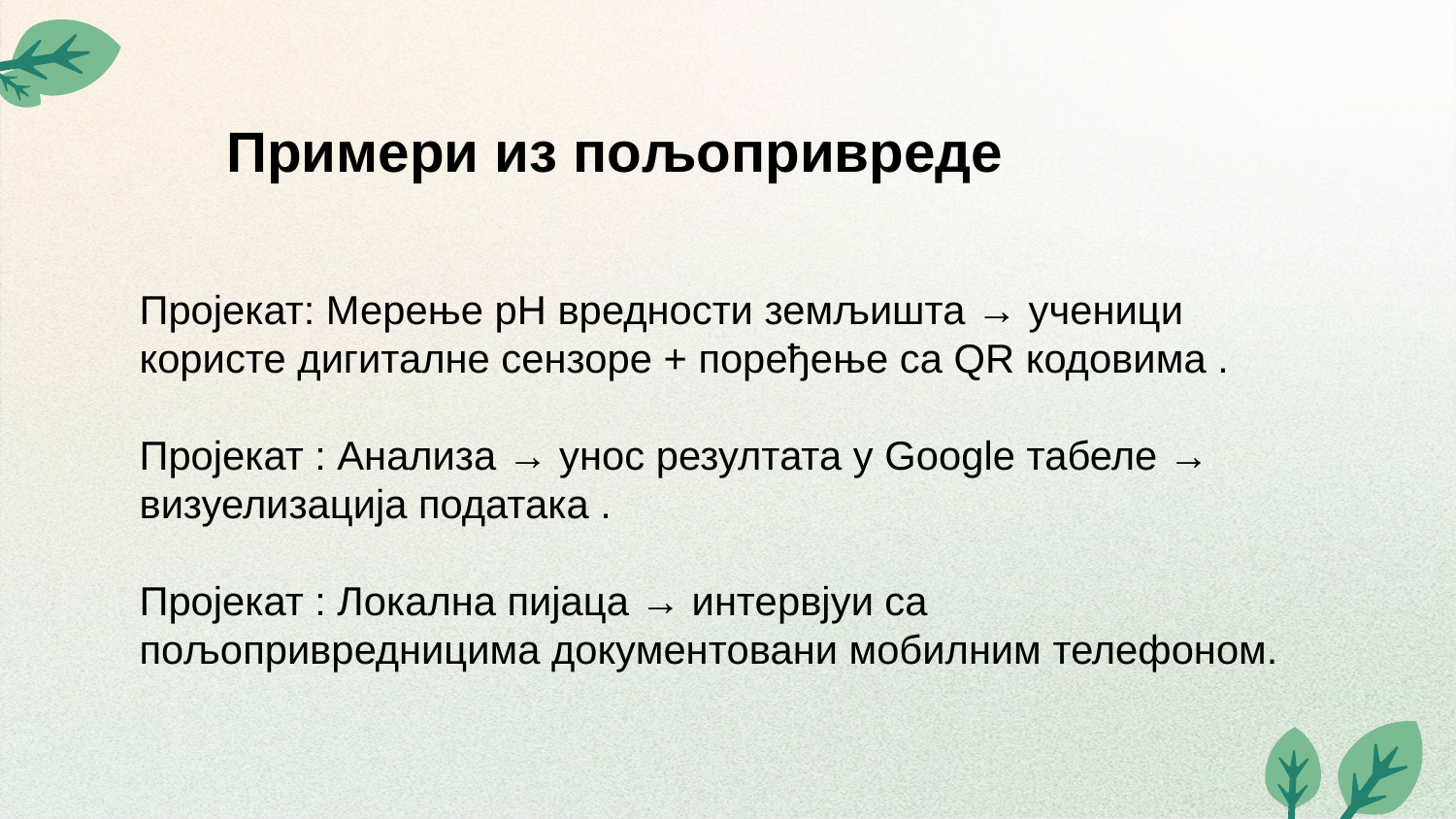

Примери из пољопривреде

Пројекат: Мерење pH вредности земљишта → ученици користе дигиталне сензоре + поређење са QR кодовима .

Пројекат : Анализа → унос резултата у Google табеле → визуелизација података .

Пројекат : Локална пијаца → интервјуи са пољопривредницима документовани мобилним телефоном.